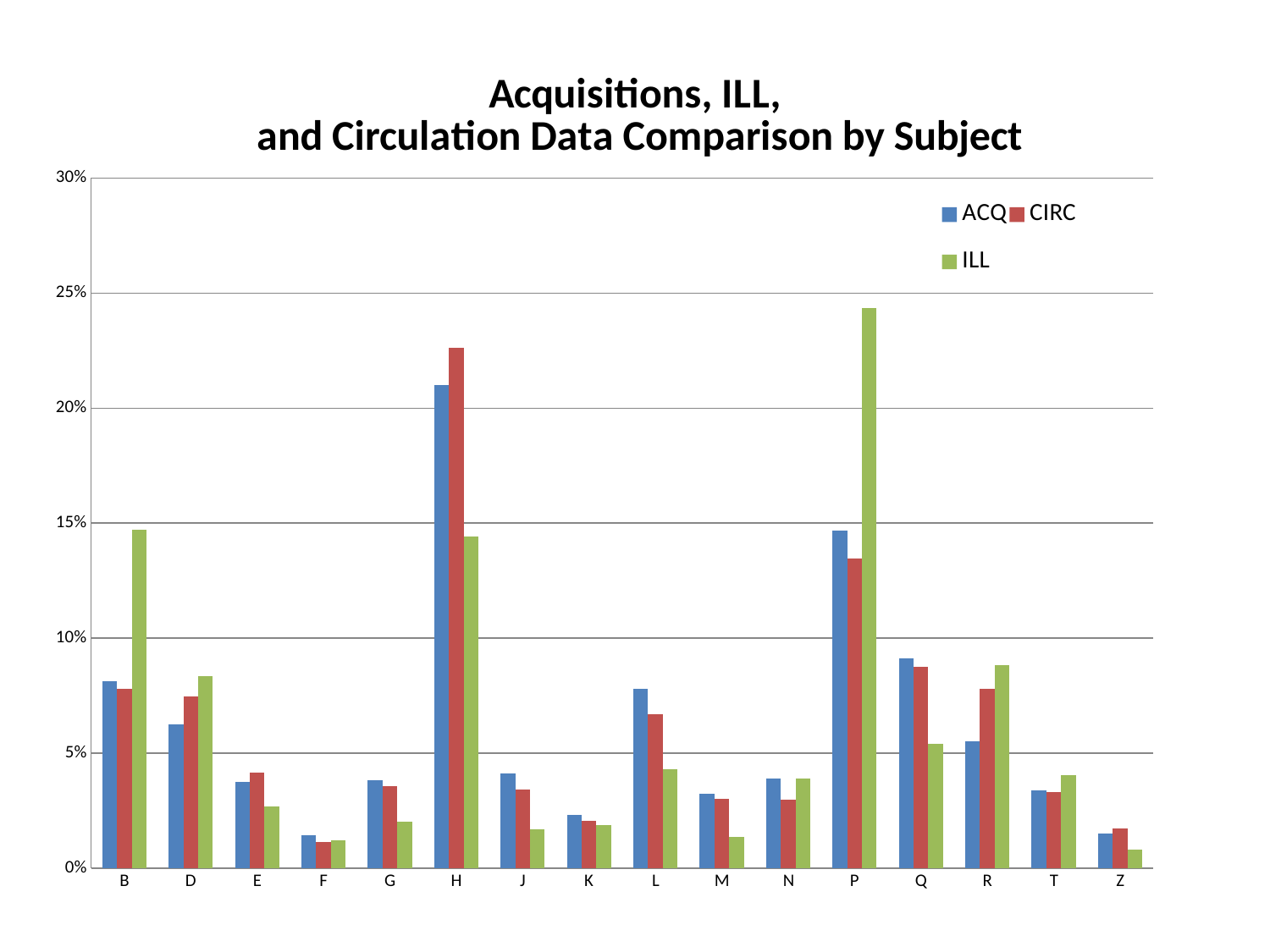

### Chart: Acquisitions, ILL,
 and Circulation Data Comparison by Subject

| Category | ACQ | CIRC | ILL |
|---|---|---|---|
| B | 0.0812889333230793 | 0.07812809835415427 | 0.14699932569116655 |
| D | 0.06237022225640237 | 0.07475708903430497 | 0.08361429534726905 |
| E | 0.03768361147427517 | 0.04164187983343248 | 0.026972353337828724 |
| F | 0.014227485964777358 | 0.011302795954788817 | 0.012137559002022926 |
| G | 0.0383757594401292 | 0.03549474519135435 | 0.020229265003371546 |
| H | 0.21018226563100822 | 0.2262542137616498 | 0.14430209035738367 |
| J | 0.041067445974006 | 0.034304977196113424 | 0.016857720836142953 |
| K | 0.023225409520879797 | 0.02062264525084275 | 0.018880647336480108 |
| L | 0.07790509882334846 | 0.06702359706523894 | 0.04315576534052596 |
| M | 0.03237714373606091 | 0.030339083878643664 | 0.013486176668914362 |
| N | 0.0389910020764439 | 0.0297441998810232 | 0.03910991233985165 |
| P | 0.14673536876105514 | 0.13444378346222485 | 0.24342548887390425 |
| Q | 0.09136353149273245 | 0.0874479476502082 | 0.05394470667565745 |
| R | 0.055141121279704684 | 0.07792980368828079 | 0.08833445718138908 |
| T | 0.03391525032684765 | 0.0331152092008725 | 0.04045853000674309 |
| Z | 0.015150349919249404 | 0.017449930596866944 | 0.008091706001348618 |